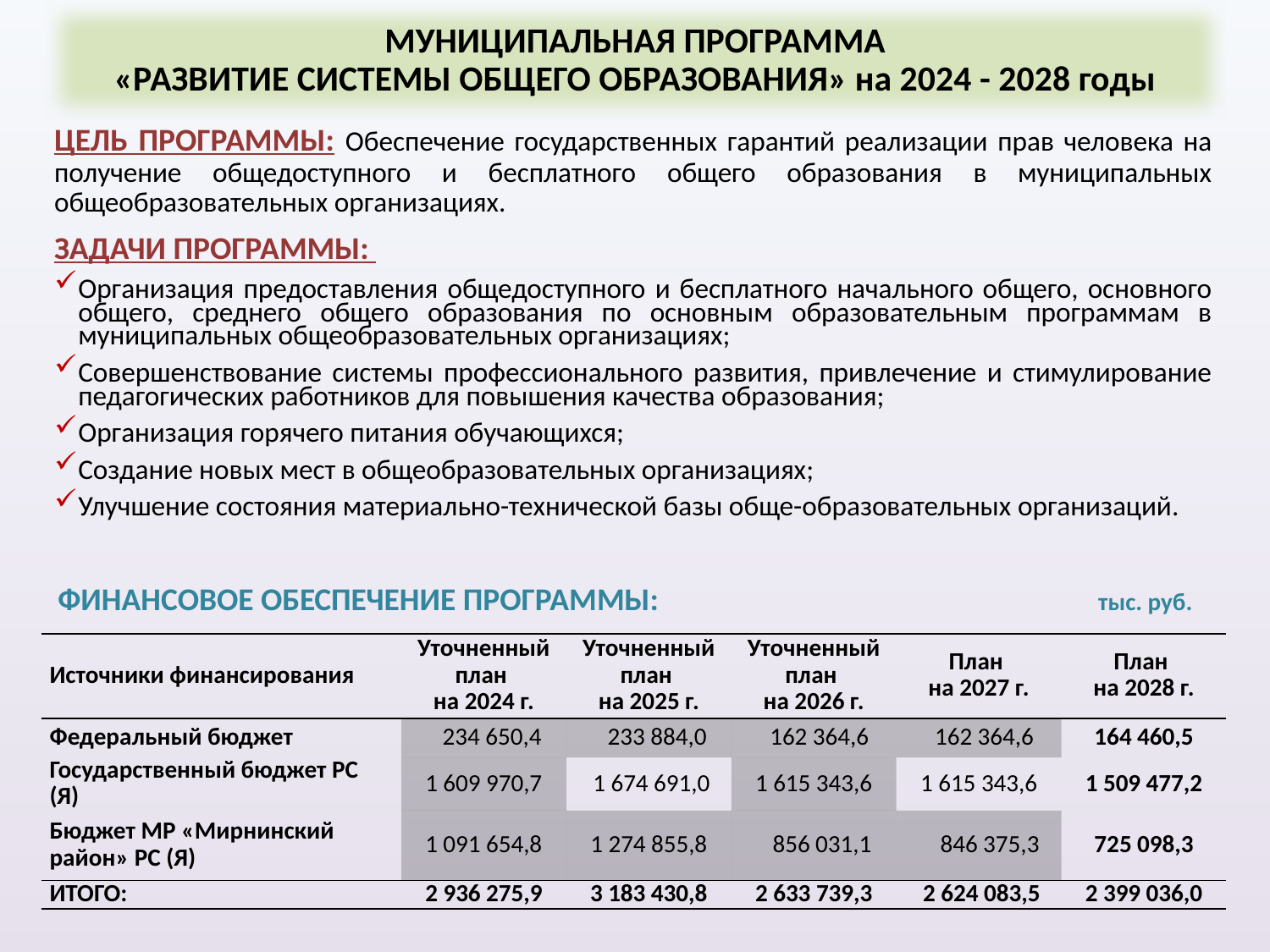

МУНИЦИПАЛЬНАЯ ПРОГРАММА
«РАЗВИТИЕ СИСТЕМЫ ОБЩЕГО ОБРАЗОВАНИЯ» на 2024 - 2028 годы
ЦЕЛЬ ПРОГРАММЫ: Обеспечение государственных гарантий реализации прав человека на получение общедоступного и бесплатного общего образования в муниципальных общеобразовательных организациях.
ЗАДАЧИ ПРОГРАММЫ:
Организация предоставления общедоступного и бесплатного начального общего, основного общего, среднего общего образования по основным образовательным программам в муниципальных общеобразовательных организациях;
Совершенствование системы профессионального развития, привлечение и стимулирование педагогических работников для повышения качества образования;
Организация горячего питания обучающихся;
Создание новых мест в общеобразовательных организациях;
Улучшение состояния материально-технической базы обще-образовательных организаций.
ФИНАНСОВОЕ ОБЕСПЕЧЕНИЕ ПРОГРАММЫ:                                                             тыс. руб.

| Источники финансирования | Уточненный план на 2024 г. | Уточненный план на 2025 г. | Уточненный план на 2026 г. | План на 2027 г. | План на 2028 г. |
| --- | --- | --- | --- | --- | --- |
| Федеральный бюджет | 234 650,4 | 233 884,0 | 162 364,6 | 162 364,6 | 164 460,5 |
| Государственный бюджет РС (Я) | 1 609 970,7 | 1 674 691,0 | 1 615 343,6 | 1 615 343,6 | 1 509 477,2 |
| Бюджет МР «Мирнинский район» РС (Я) | 1 091 654,8 | 1 274 855,8 | 856 031,1 | 846 375,3 | 725 098,3 |
| ИТОГО: | 2 936 275,9 | 3 183 430,8 | 2 633 739,3 | 2 624 083,5 | 2 399 036,0 |